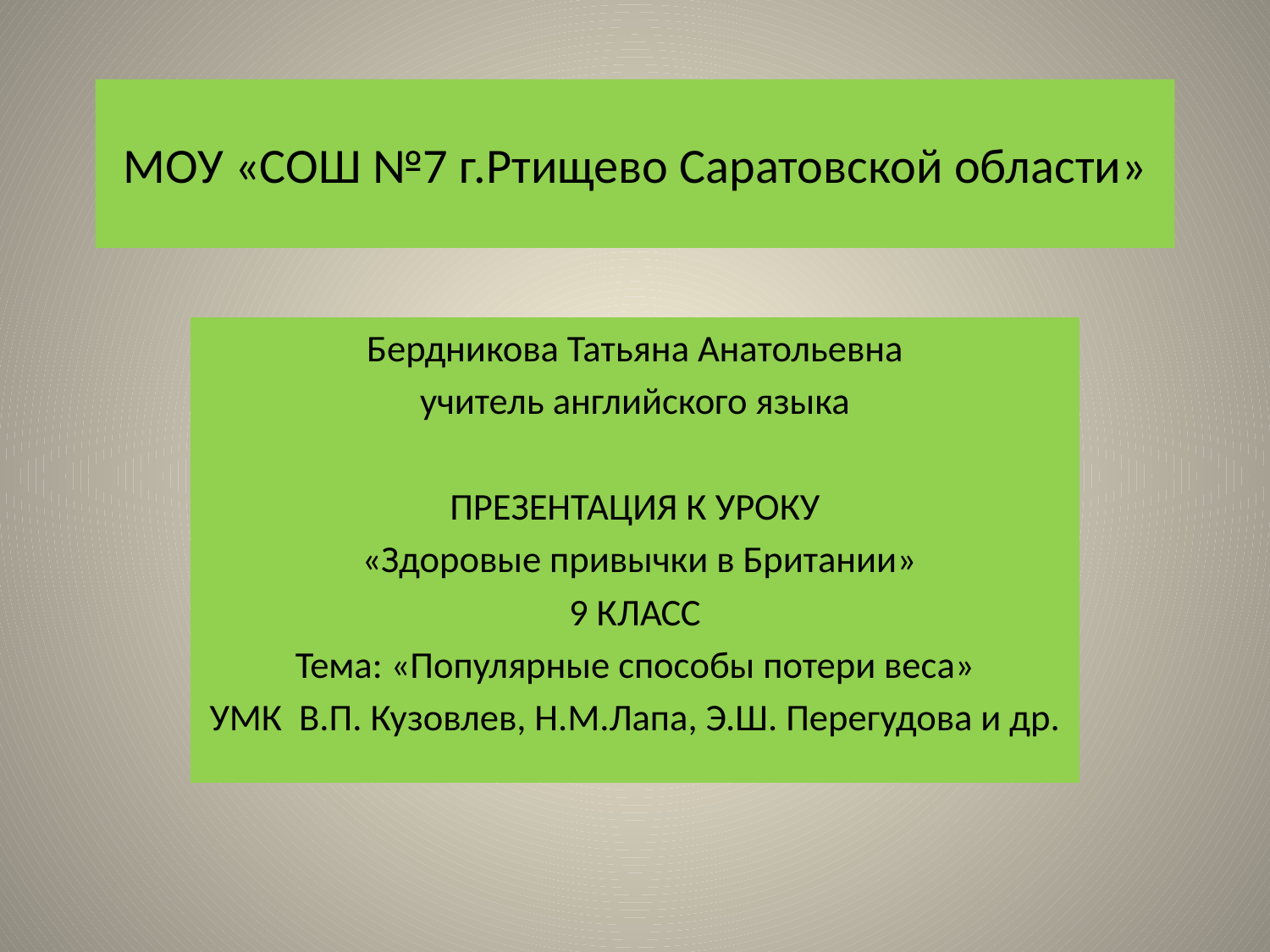

# МОУ «СОШ №7 г.Ртищево Саратовской области»
Бердникова Татьяна Анатольевна
учитель английского языка

ПРЕЗЕНТАЦИЯ К УРОКУ
 «Здоровые привычки в Британии»
9 КЛАСС
Тема: «Популярные способы потери веса»
УМК  В.П. Кузовлев, Н.М.Лапа, Э.Ш. Перегудова и др.